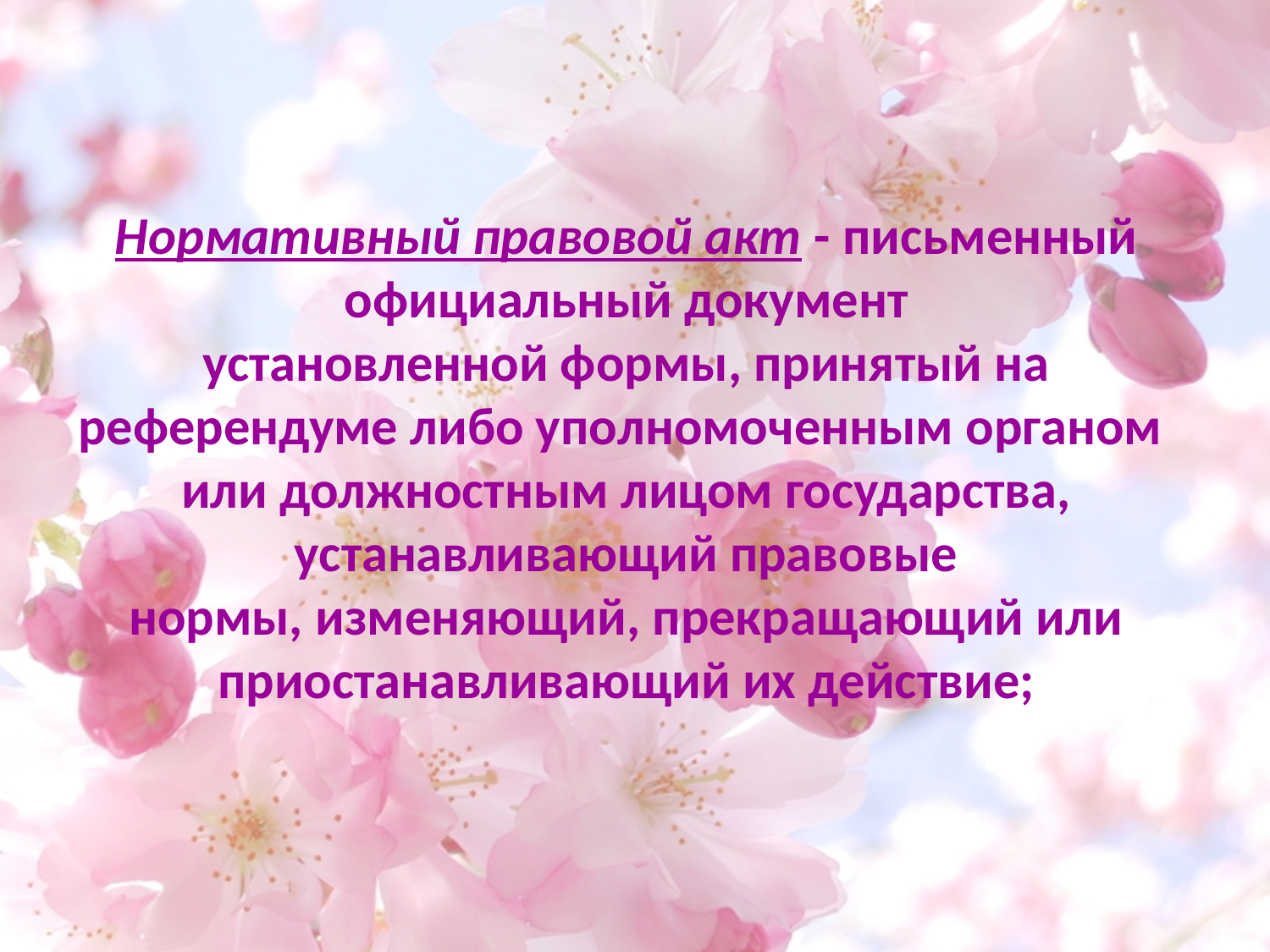

# Нормативный правовой акт - письменный официальный документ установленной формы, принятый на референдуме либо уполномоченным органом или должностным лицом государства, устанавливающий правовые нормы, изменяющий, прекращающий или приостанавливающий их действие;